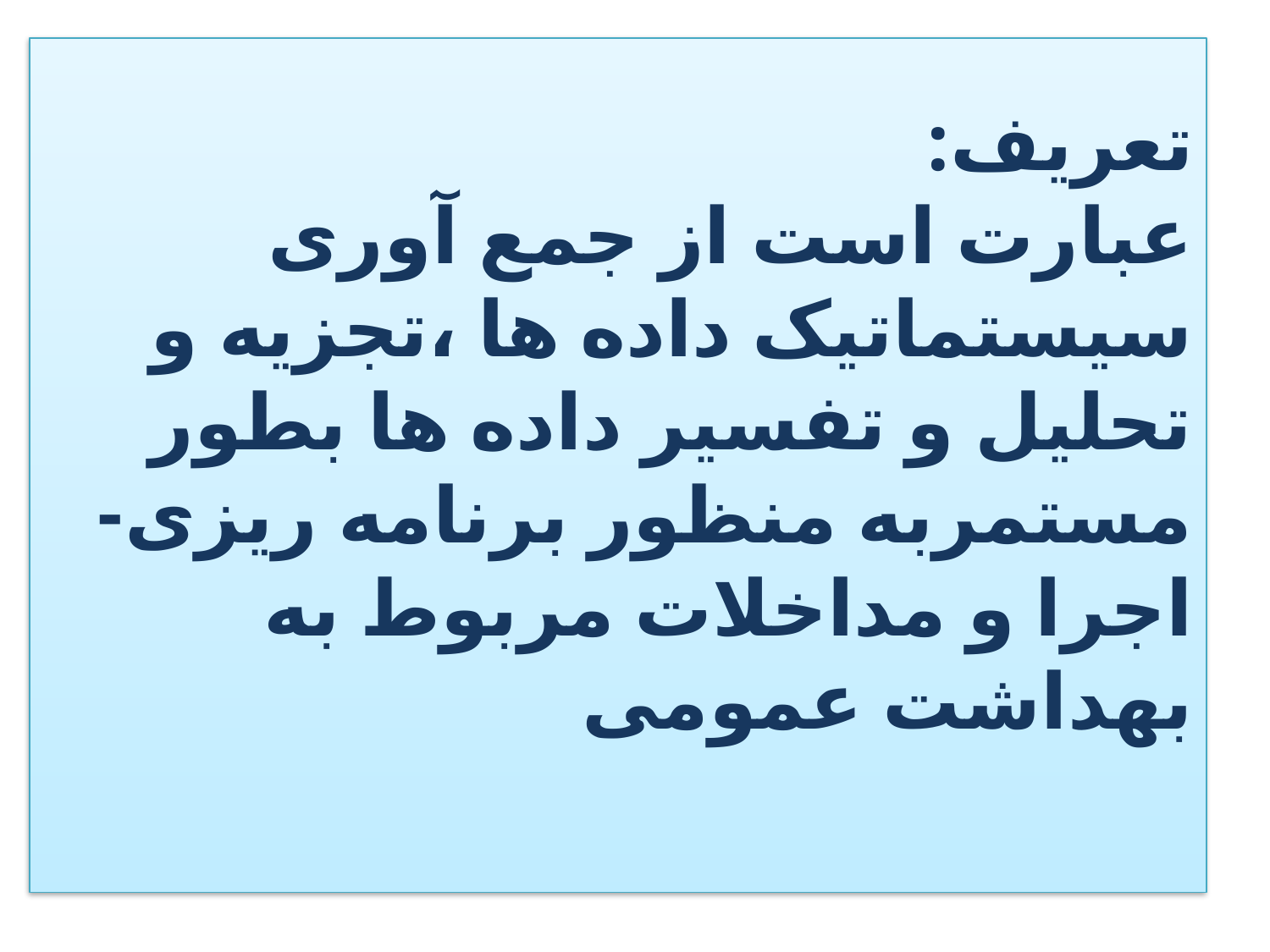

# تعریف: عبارت است از جمع آوری سیستماتیک داده ها ،تجزیه و تحلیل و تفسیر داده ها بطور مستمربه منظور برنامه ریزی-اجرا و مداخلات مربوط به بهداشت عمومی